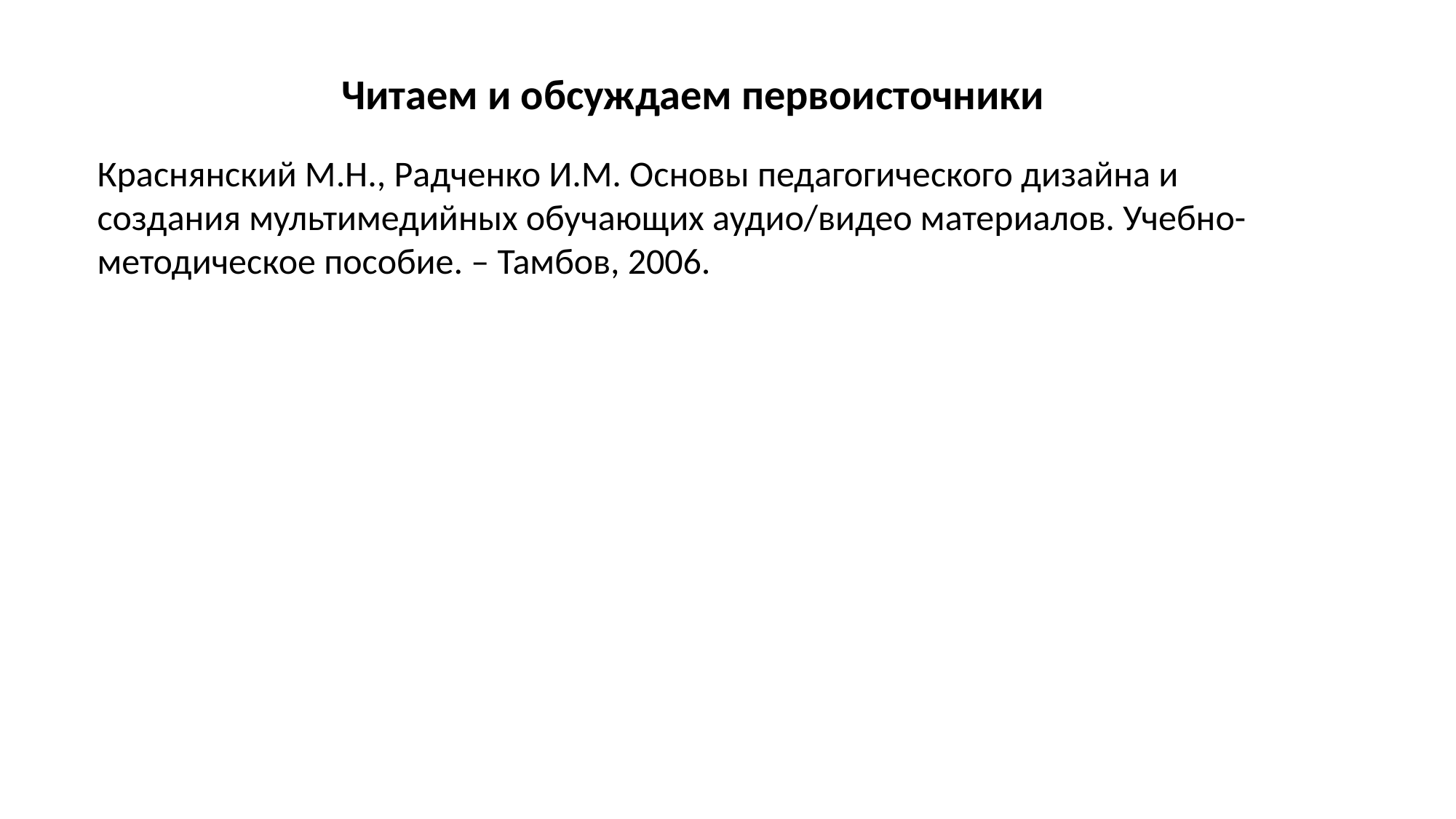

Читаем и обсуждаем первоисточники

Краснянский М.Н., Радченко И.М. Основы педагогического дизайна и создания мультимедийных обучающих аудио/видео материалов. Учебно-методическое пособие. – Тамбов, 2006.